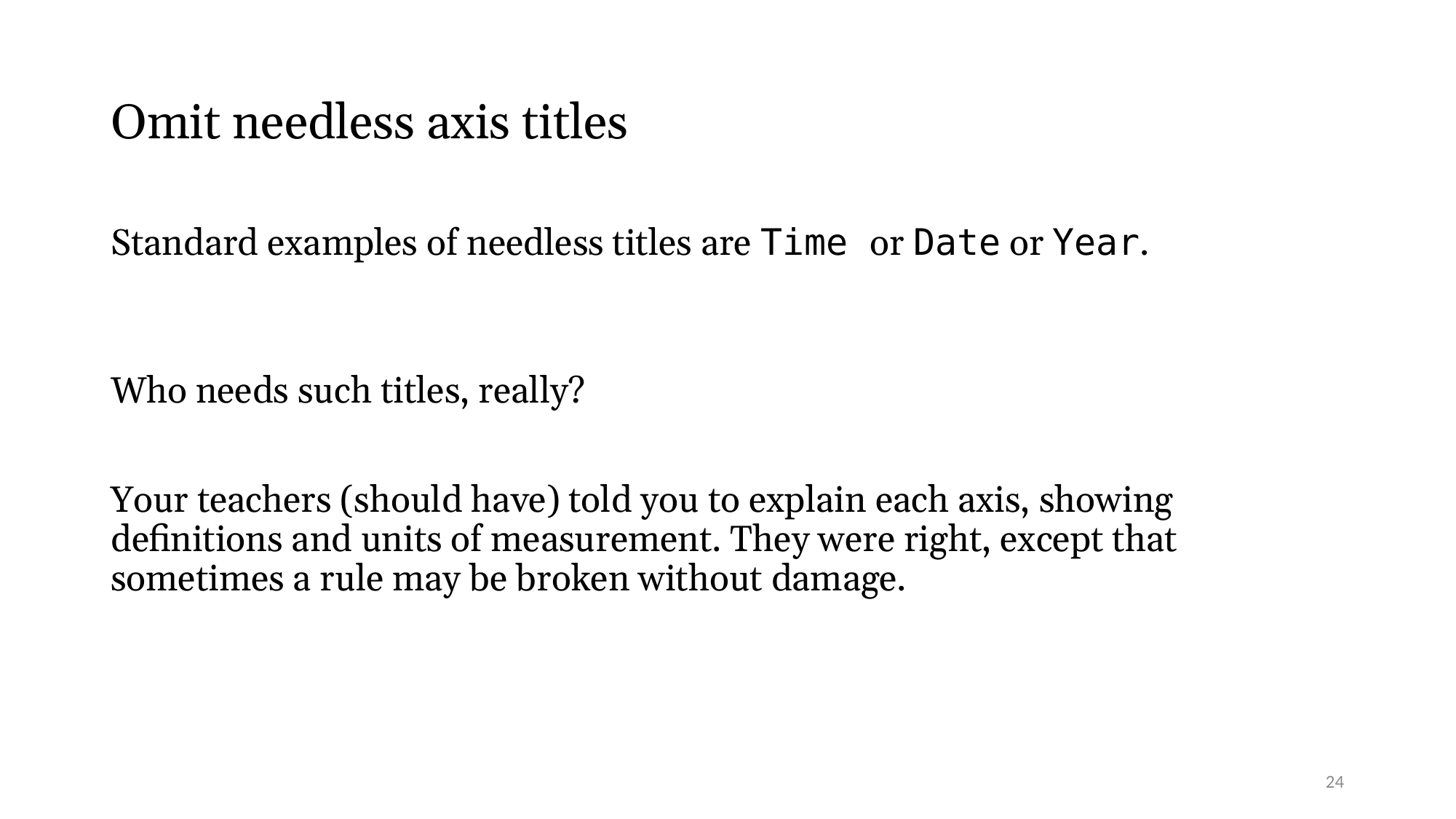

# Omit needless axis titles
Standard examples of needless titles are Time or Date or Year.

Who needs such titles, really?

Your teachers (should have) told you to explain each axis, showing definitions and units of measurement. They were right, except that sometimes a rule may be broken without damage.
24